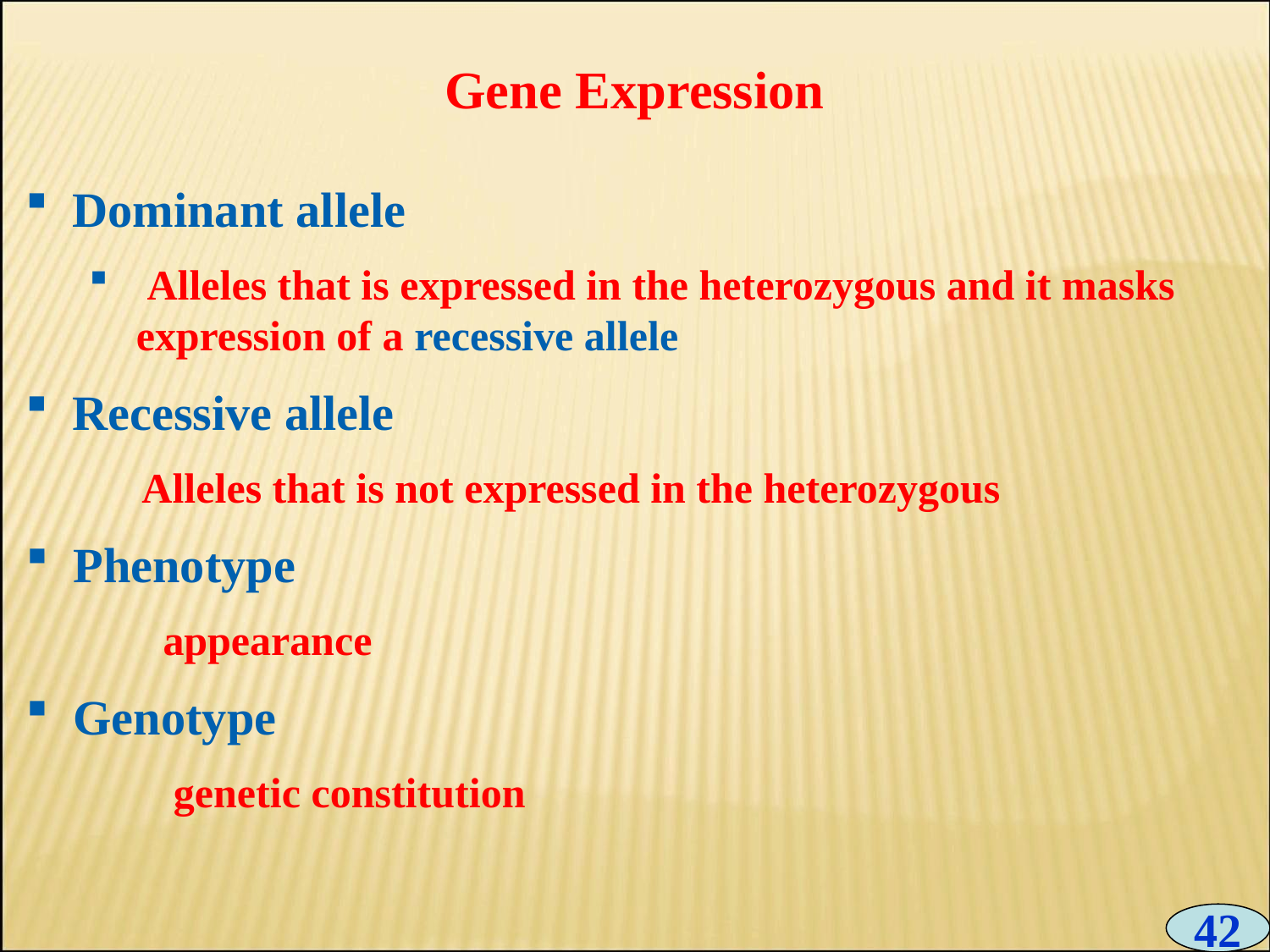

# Gene Expression
Dominant allele
 Alleles that is expressed in the heterozygous and it masks expression of a recessive allele
Recessive allele
     Alleles that is not expressed in the heterozygous
Phenotype
       appearance
Genotype
        genetic constitution
42